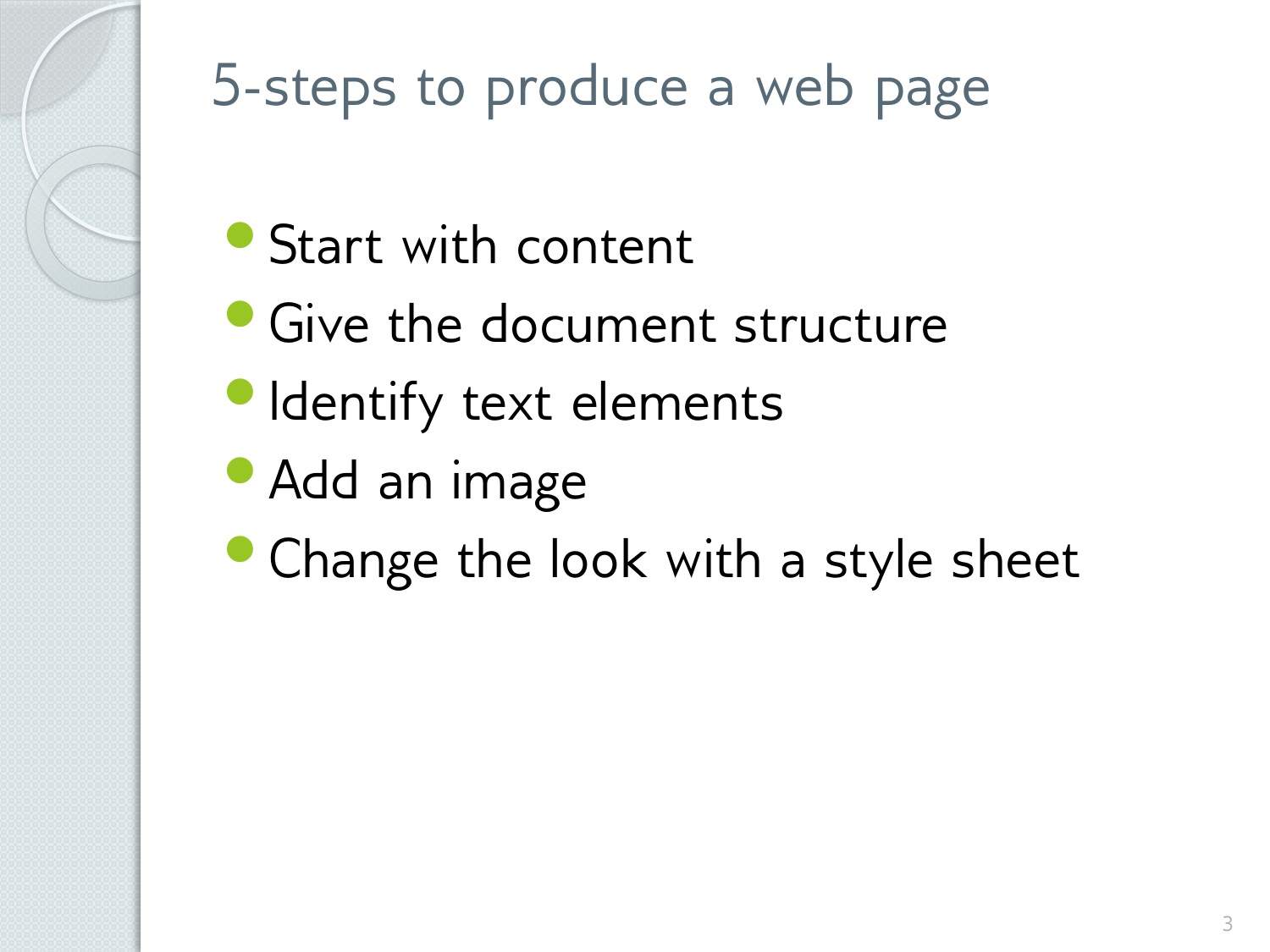

# 5-steps to produce a web page
Start with content
Give the document structure
Identify text elements
Add an image
Change the look with a style sheet
3